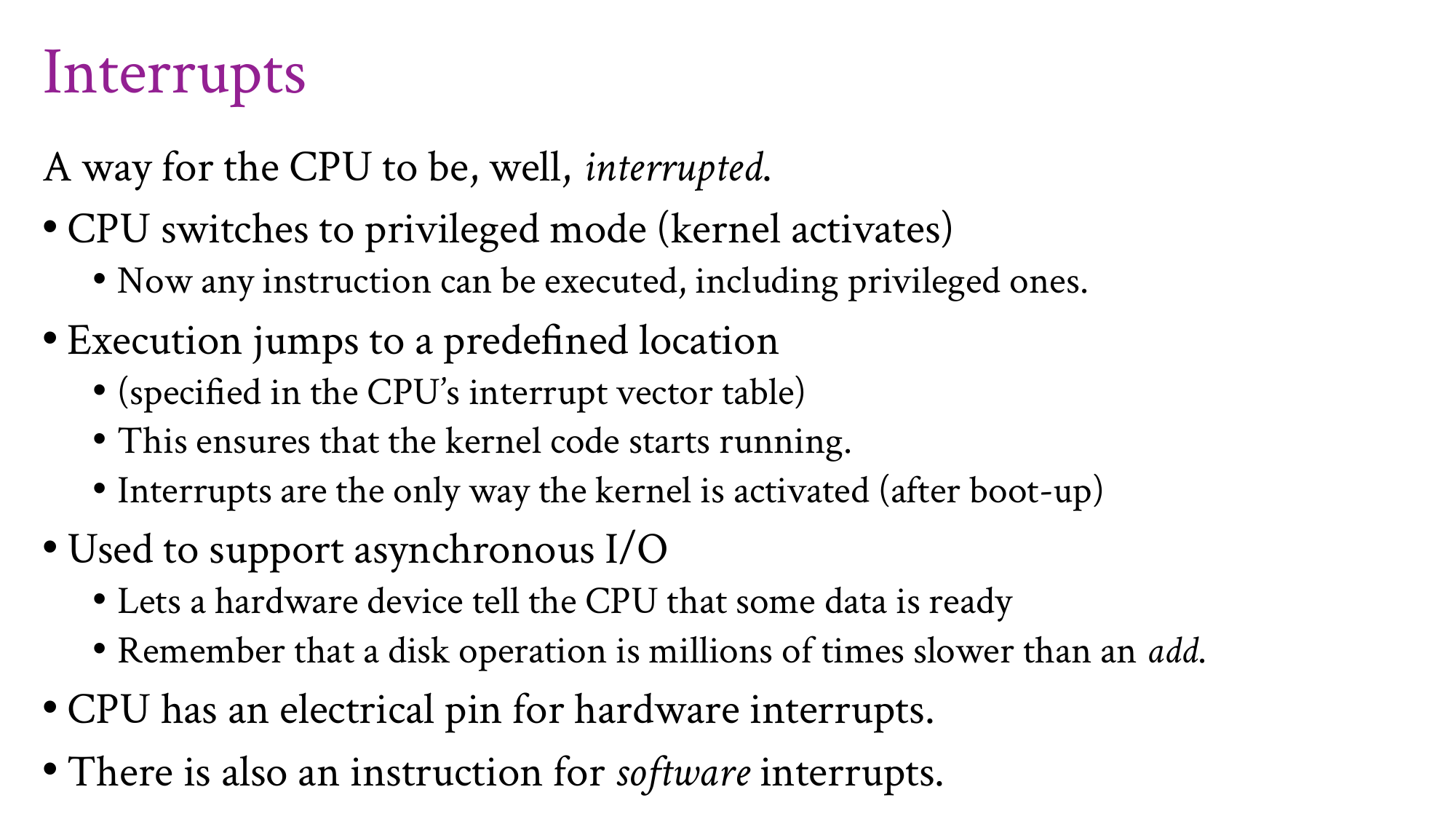

# Interrupts
A way for the CPU to be, well, interrupted.
CPU switches to privileged mode (kernel activates)
Now any instruction can be executed, including privileged ones.
Execution jumps to a predefined location
(specified in the CPU’s interrupt vector table)
This ensures that the kernel code starts running.
Interrupts are the only way the kernel is activated (after boot-up)
Used to support asynchronous I/O
Lets a hardware device tell the CPU that some data is ready
Remember that a disk operation is millions of times slower than an add.
CPU has an electrical pin for hardware interrupts.
There is also an instruction for software interrupts.